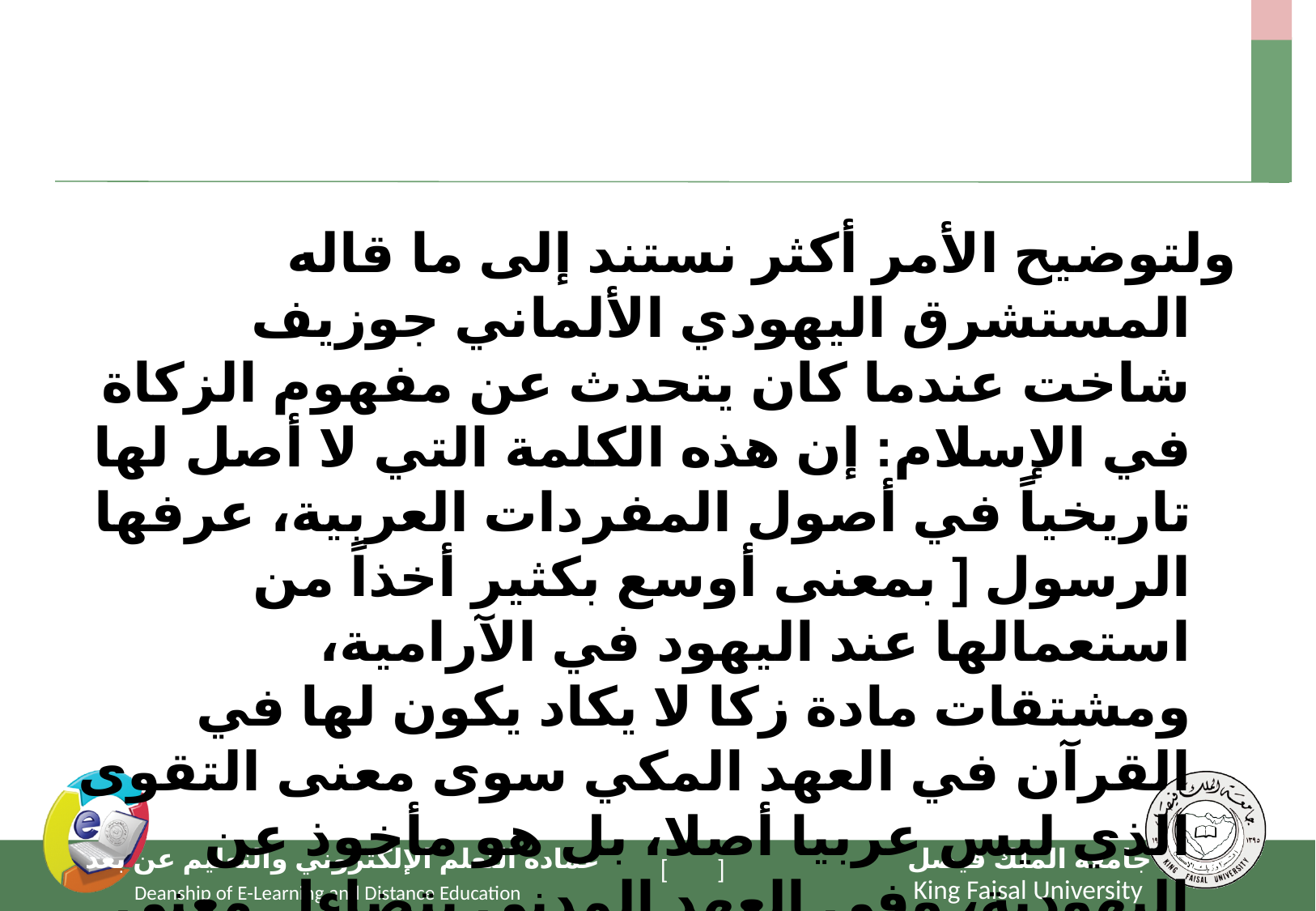

#
ولتوضيح الأمر أكثر نستند إلى ما قاله المستشرق اليهودي الألماني جوزيف شاخت عندما كان يتحدث عن مفهوم الزكاة في الإسلام: إن هذه الكلمة التي لا أصل لها تاريخياً في أصول المفردات العربية، عرفها الرسول [ بمعنى أوسع بكثير أخذاً من استعمالها عند اليهود في الآرامية، ومشتقات مادة زكا لا يكاد يكون لها في القرآن في العهد المكي سوى معنى التقوى الذي ليس عربيا أصلا، بل هو مأخوذ عن اليهودية، وفي العهد المدني يتضاءل معنى الطهارة والصلاح ليحل محله معنى العطاء وتغدو كلمة الصدقة مرادفة لكلمة الزكاة حيث عرف النبي (ذلك من يهود المدينة معرفة أدق )